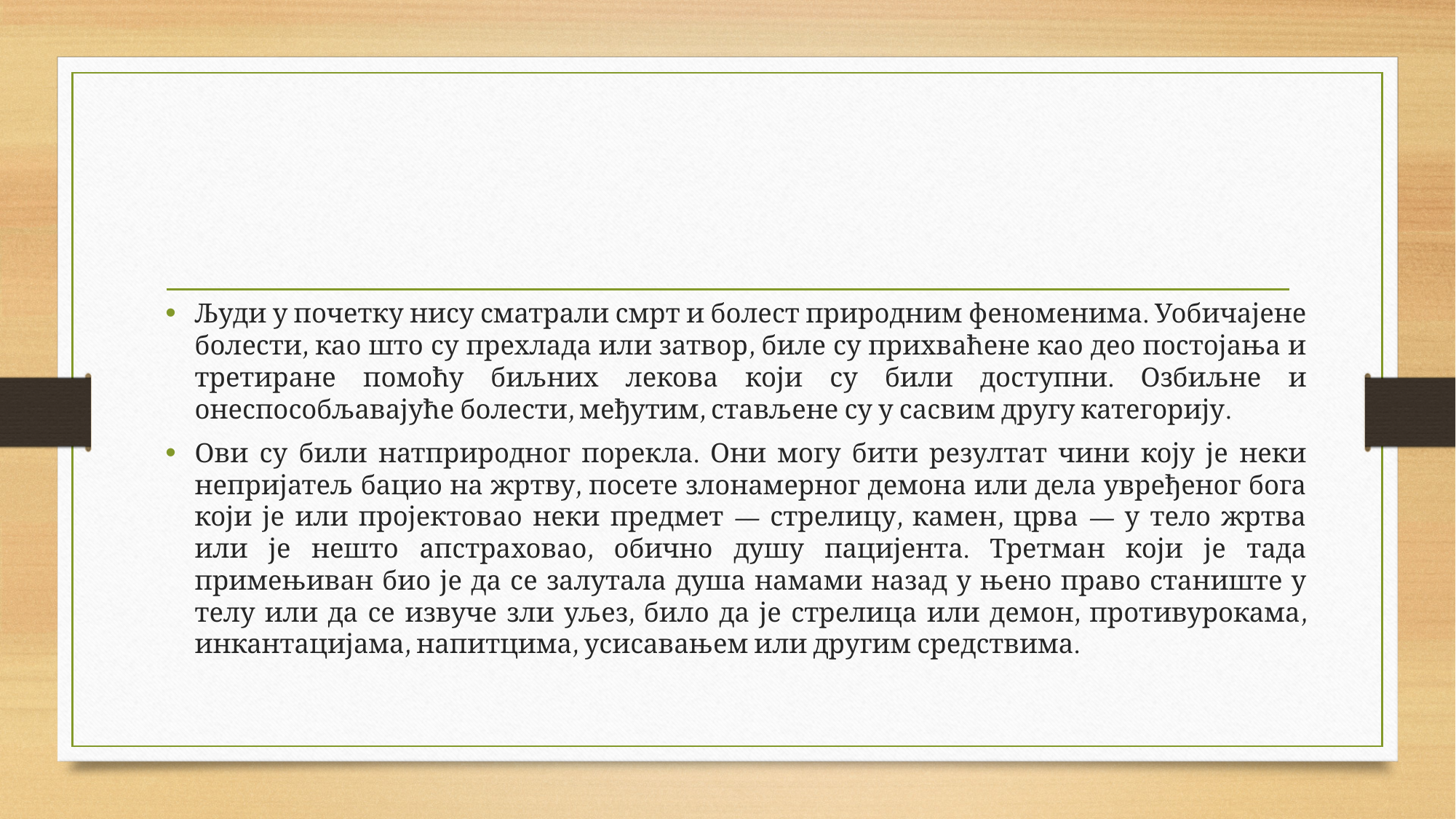

Људи у почетку нису сматрали смрт и болест природним феноменима. Уобичајене болести, као што су прехлада или затвор, биле су прихваћене као део постојања и третиране помоћу биљних лекова који су били доступни. Озбиљне и онеспособљавајуће болести, међутим, стављене су у сасвим другу категорију.
Ови су били натприродног порекла. Они могу бити резултат чини коју је неки непријатељ бацио на жртву, посете злонамерног демона или дела увређеног бога који је или пројектовао неки предмет — стрелицу, камен, црва — у тело жртва или је нешто апстраховао, обично душу пацијента. Третман који је тада примењиван био је да се залутала душа намами назад у њено право станиште у телу или да се извуче зли уљез, било да је стрелица или демон, противурокама, инкантацијама, напитцима, усисавањем или другим средствима.